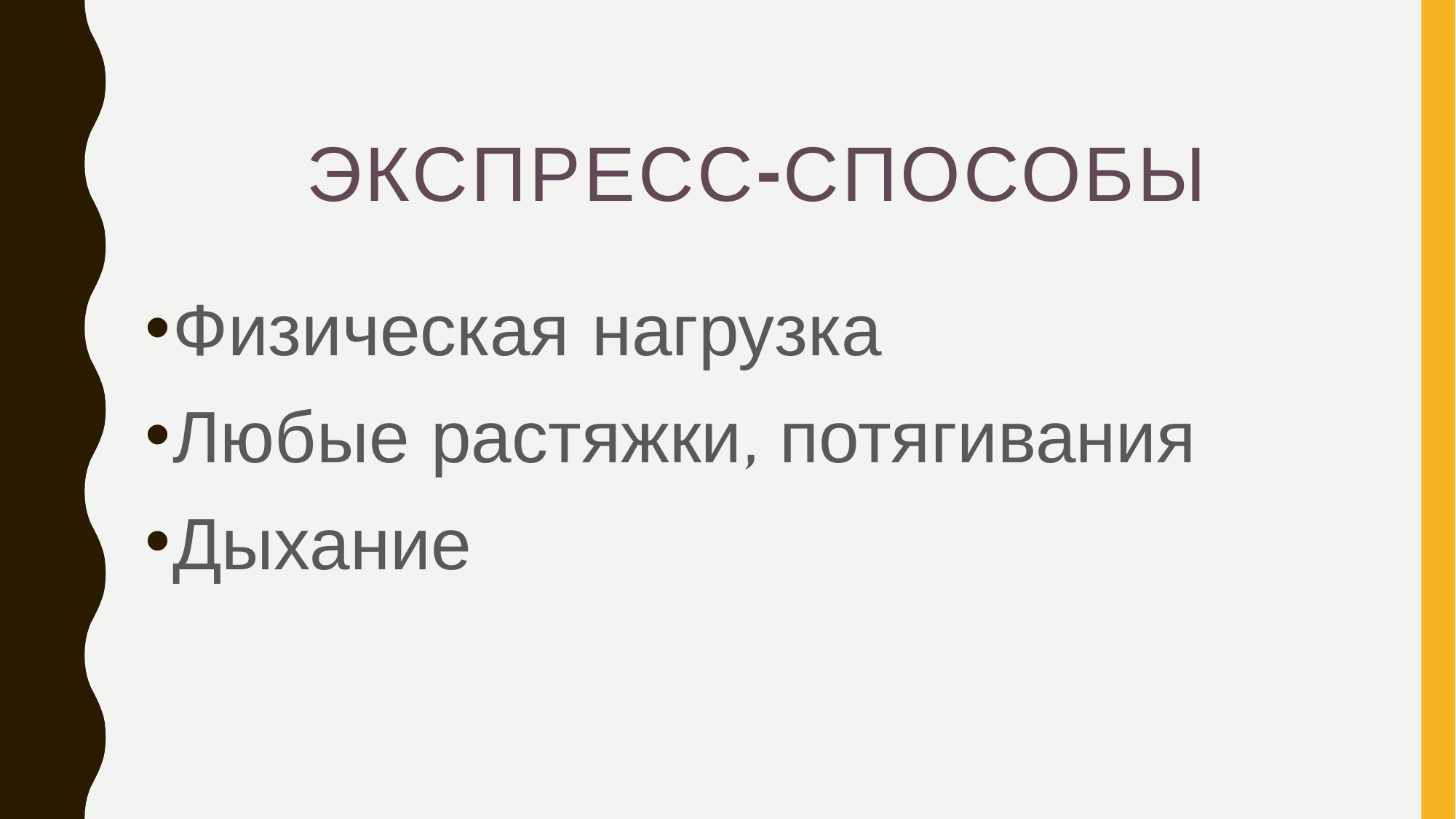

# Экспресс-способы
Физическая нагрузка
Любые растяжки, потягивания
Дыхание